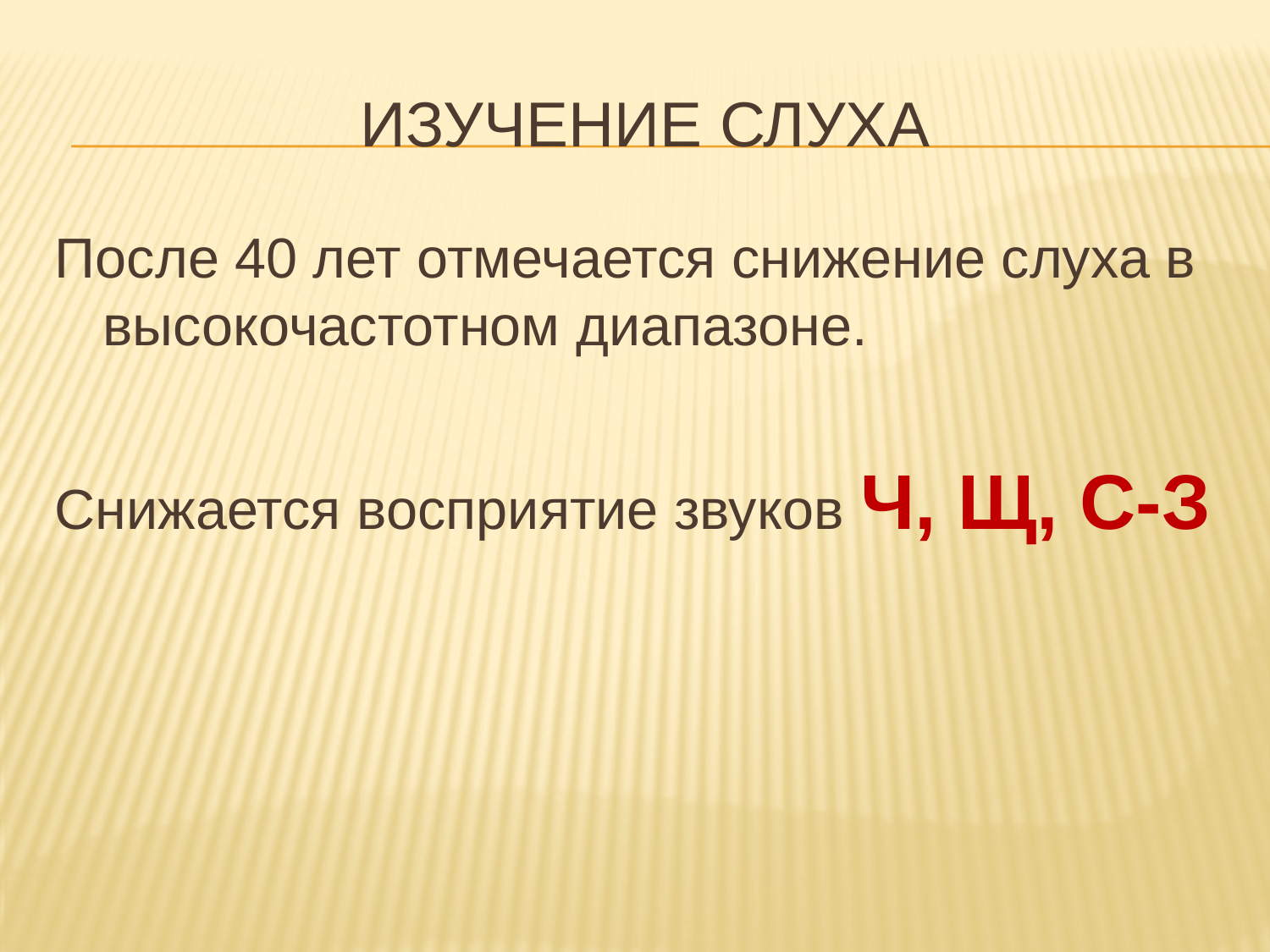

# Изучение слуха
После 40 лет отмечается снижение слуха в высокочастотном диапазоне.

Снижается восприятие звуков Ч, Щ, С-З